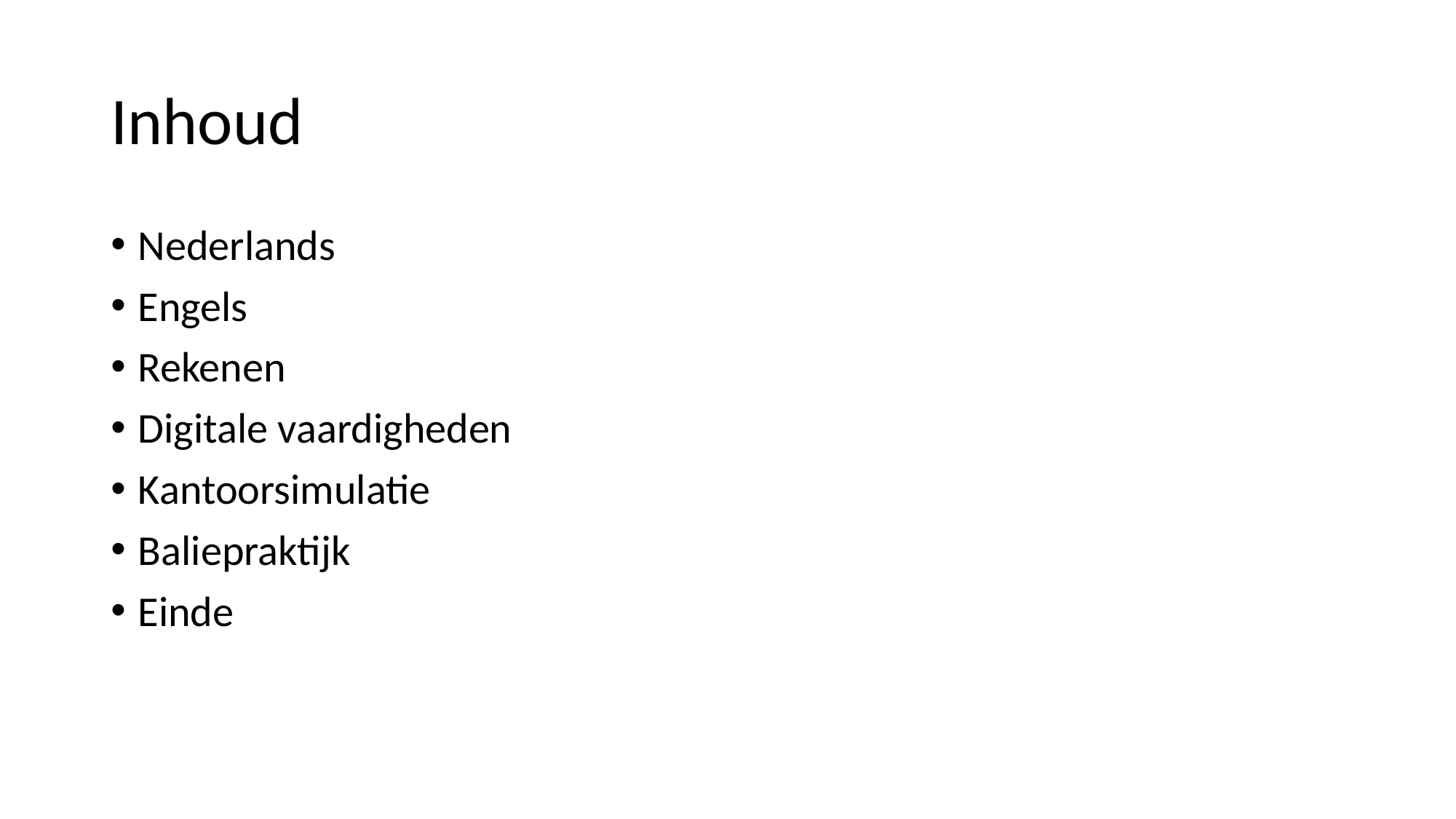

# Inhoud
Nederlands
Engels
Rekenen
Digitale vaardigheden
Kantoorsimulatie
Baliepraktijk
Einde